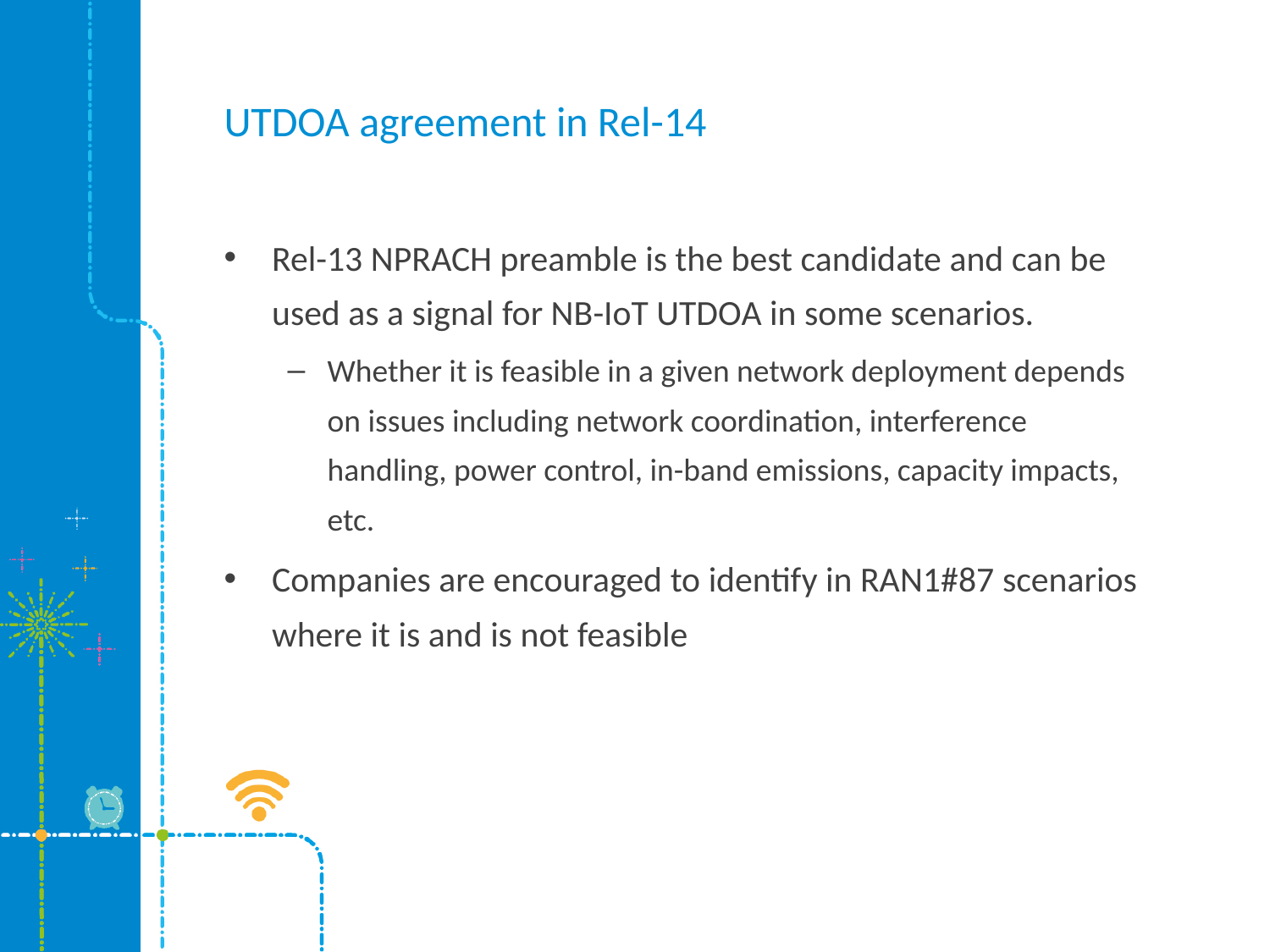

# UTDOA agreement in Rel-14
Rel-13 NPRACH preamble is the best candidate and can be used as a signal for NB-IoT UTDOA in some scenarios.
Whether it is feasible in a given network deployment depends on issues including network coordination, interference handling, power control, in-band emissions, capacity impacts, etc.
Companies are encouraged to identify in RAN1#87 scenarios where it is and is not feasible